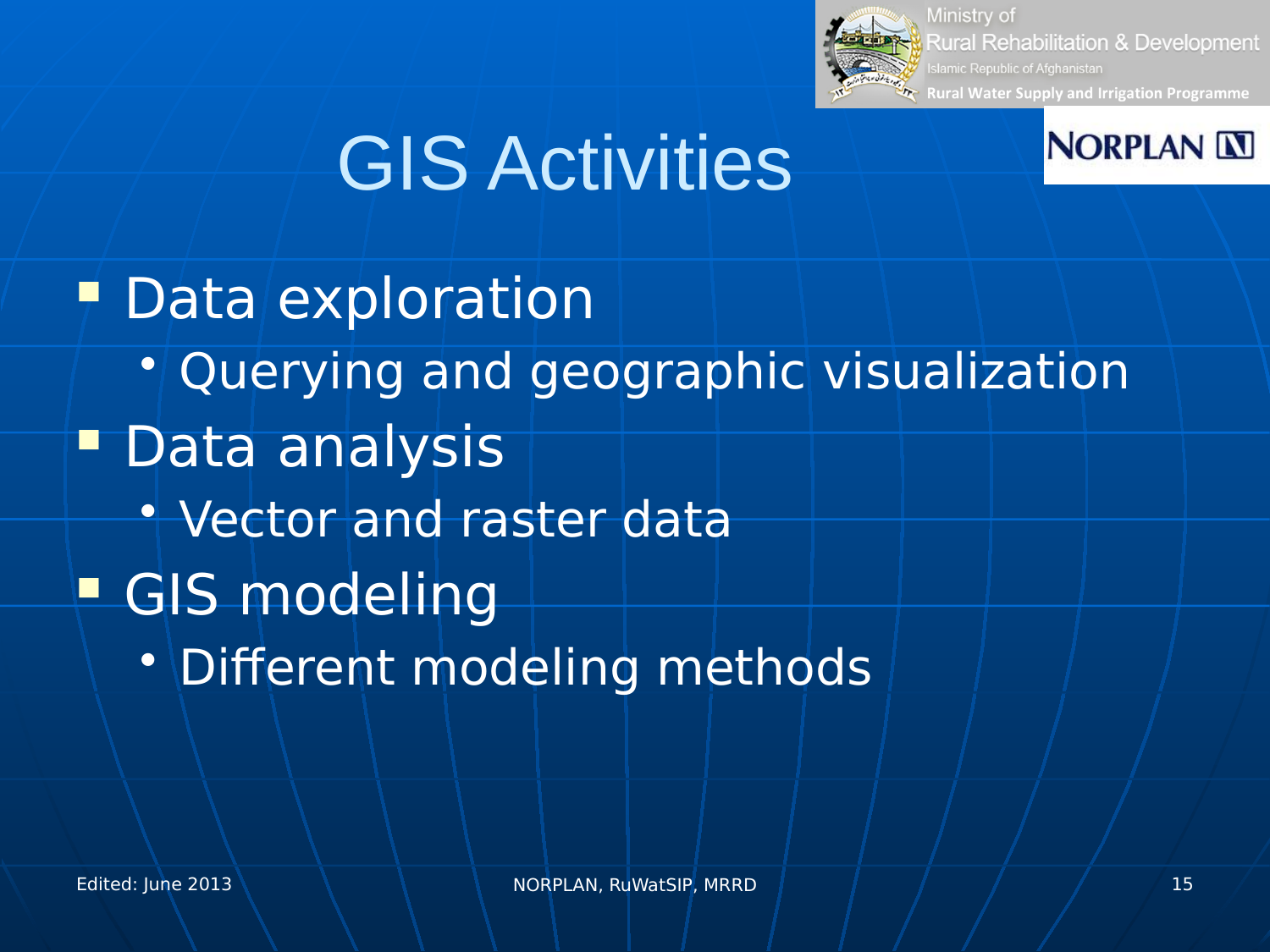

# GIS Activities
Data exploration
Querying and geographic visualization
Data analysis
Vector and raster data
GIS modeling
Different modeling methods
Edited: June 2013
15
NORPLAN, RuWatSIP, MRRD